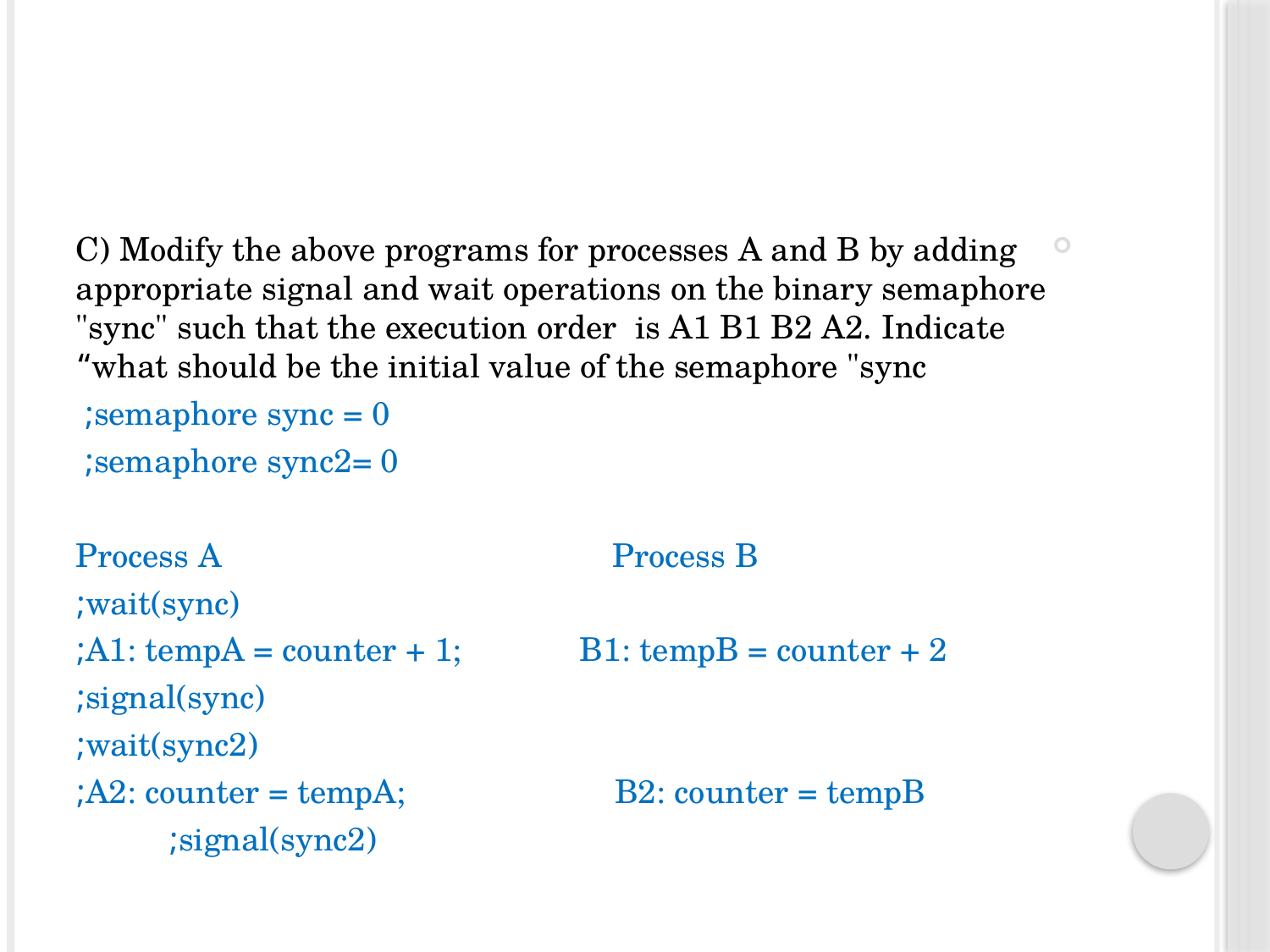

#
C) Modify the above programs for processes A and B by adding appropriate signal and wait operations on the binary semaphore "sync" such that the execution order  is A1 B1 B2 A2. Indicate what should be the initial value of the semaphore "sync“
semaphore sync = 0;
semaphore sync2= 0;

Process A                                           Process B
                                                           wait(sync);
A1: tempA = counter + 1;             B1: tempB = counter + 2;
signal(sync);
wait(sync2);
A2: counter = tempA;                       B2: counter = tempB;
                                                                     signal(sync2);